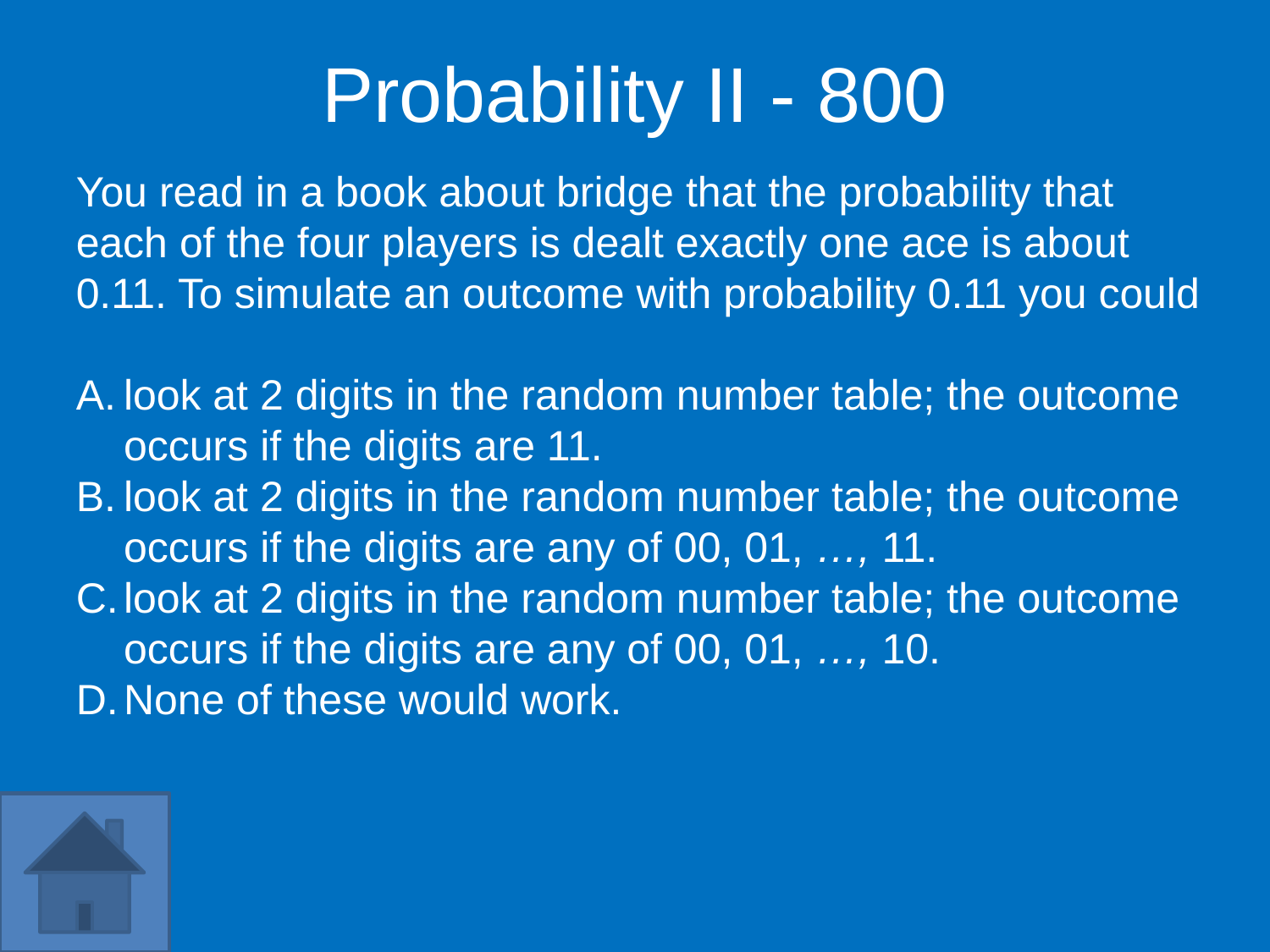

Probability II - 800
You read in a book about bridge that the probability that each of the four players is dealt exactly one ace is about 0.11. To simulate an outcome with probability 0.11 you could

look at 2 digits in the random number table; the outcome occurs if the digits are 11.
look at 2 digits in the random number table; the outcome occurs if the digits are any of 00, 01, …, 11.
look at 2 digits in the random number table; the outcome occurs if the digits are any of 00, 01, …, 10.
None of these would work.